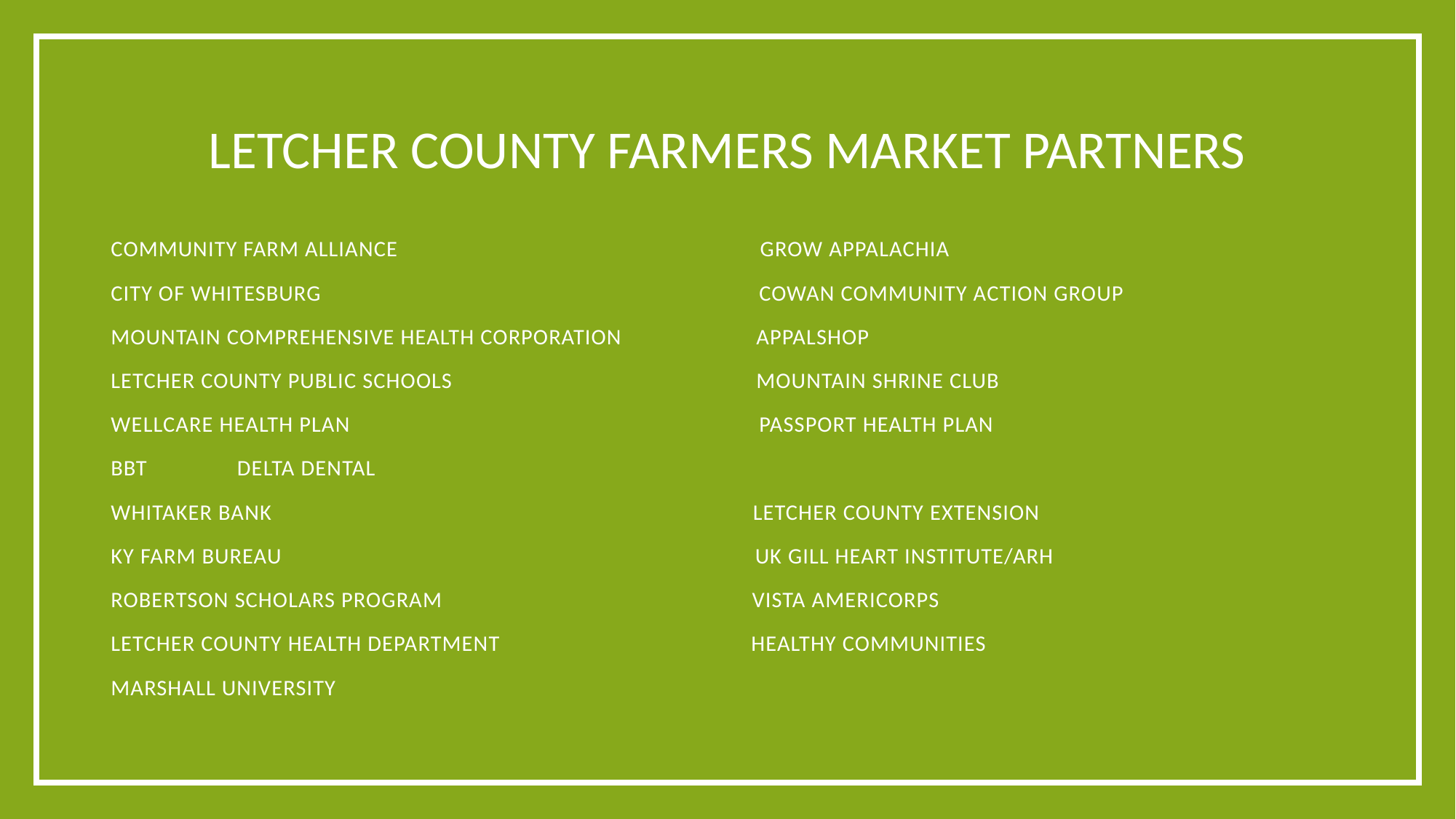

# Letcher county farmers Market Partners

Community Farm Alliance                                                              Grow Appalachia
City of whitesburg                                                                           Cowan Community Action Group
Mountain Comprehensive health Corporation                       Appalshop
Letcher county public schools                                                    mountain shrine club
Wellcare health plan                                                                      passport health plan
Bbt					        delta dental
Whitaker bank	                                                                     letcher county extension
Ky farm bureau                                                                                 uk gill heart institute/arh
Robertson Scholars program                                                     vista americorps
Letcher county health department                                           healthy communities
Marshall University